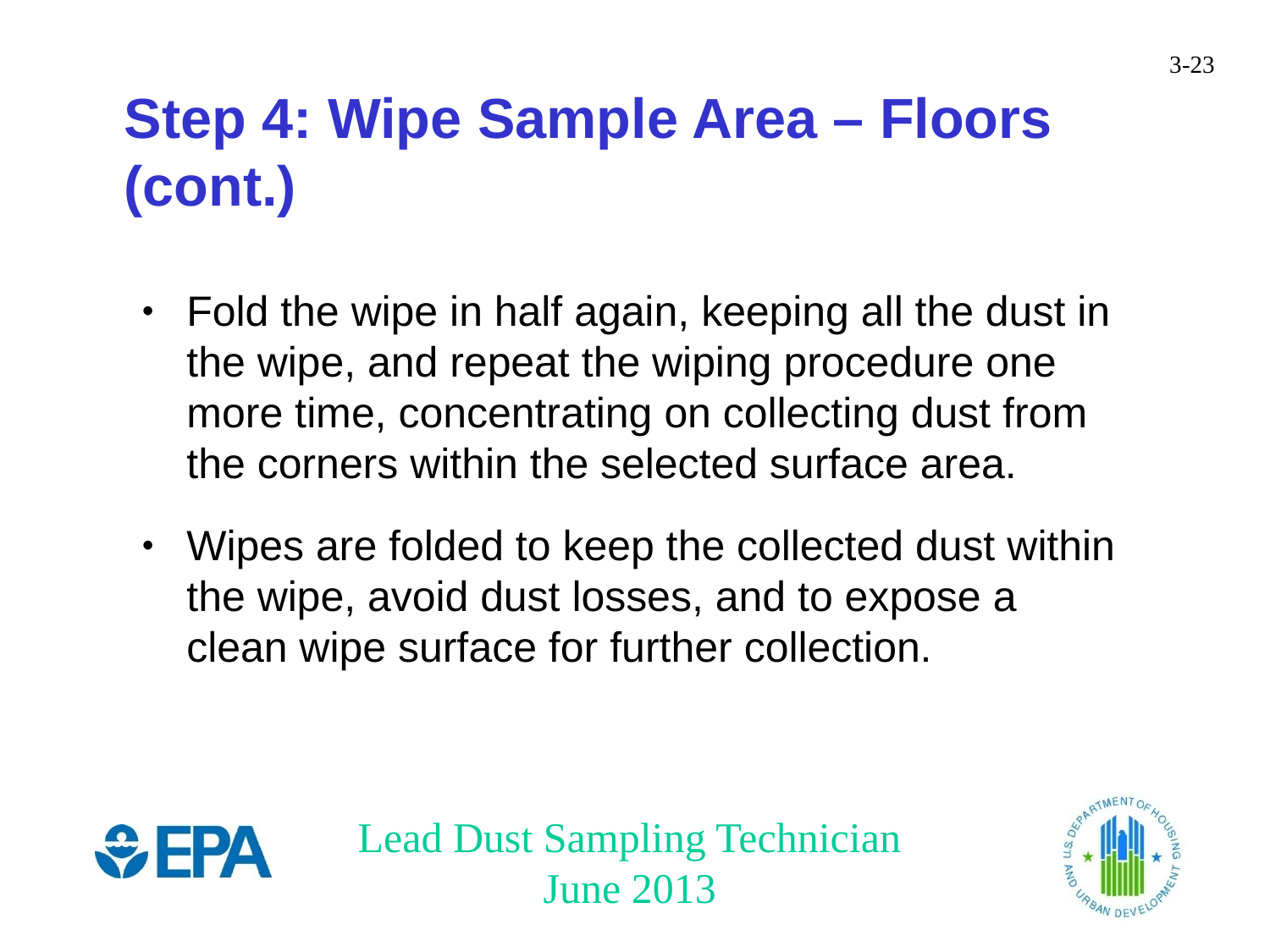

Step 4: Wipe Sample Area – Floors (cont.)
Fold the wipe in half again, keeping all the dust in the wipe, and repeat the wiping procedure one more time, concentrating on collecting dust from the corners within the selected surface area.
Wipes are folded to keep the collected dust within the wipe, avoid dust losses, and to expose a clean wipe surface for further collection.